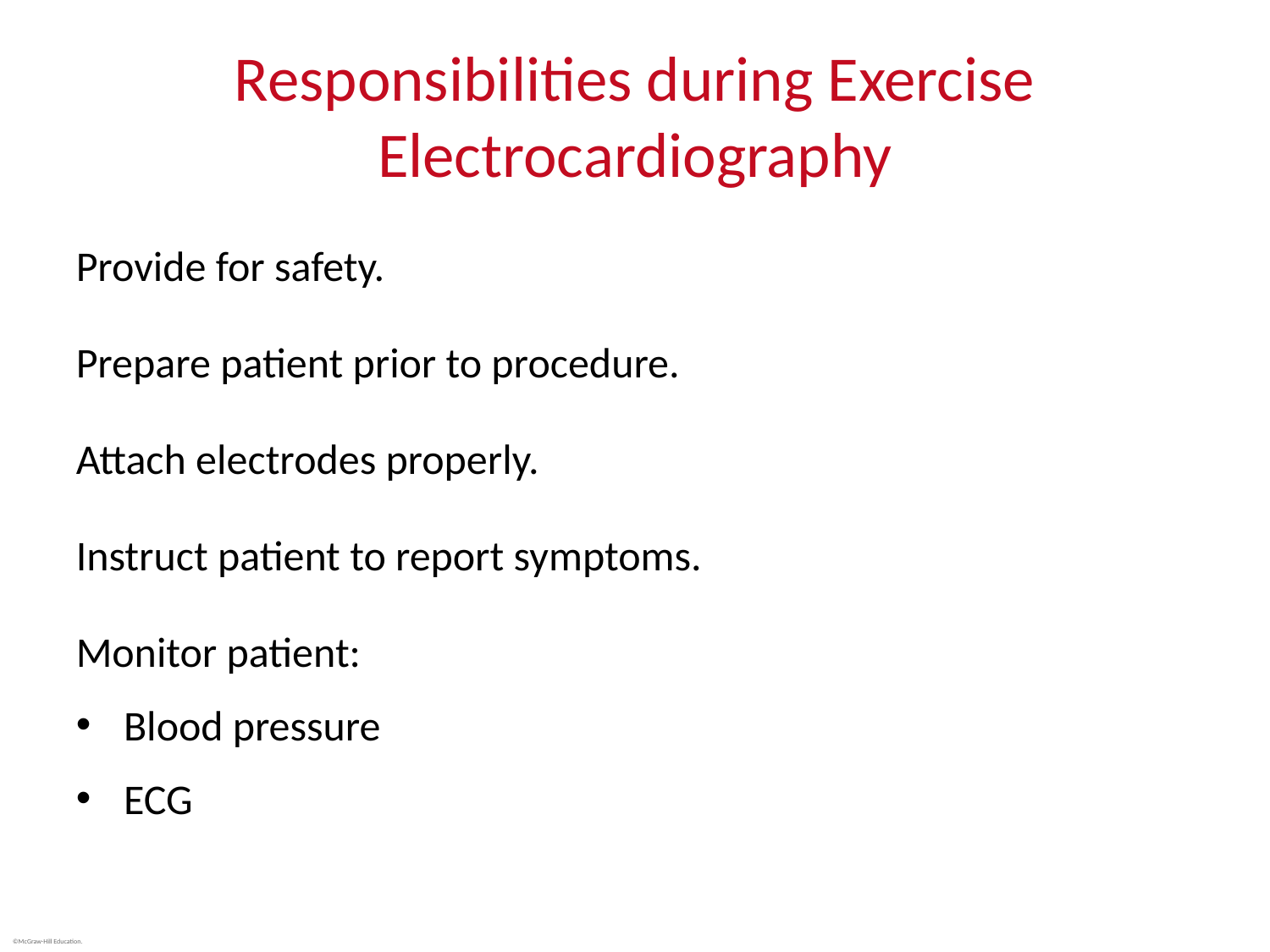

# Responsibilities during Exercise Electrocardiography
Provide for safety.
Prepare patient prior to procedure.
Attach electrodes properly.
Instruct patient to report symptoms.
Monitor patient:
Blood pressure
ECG